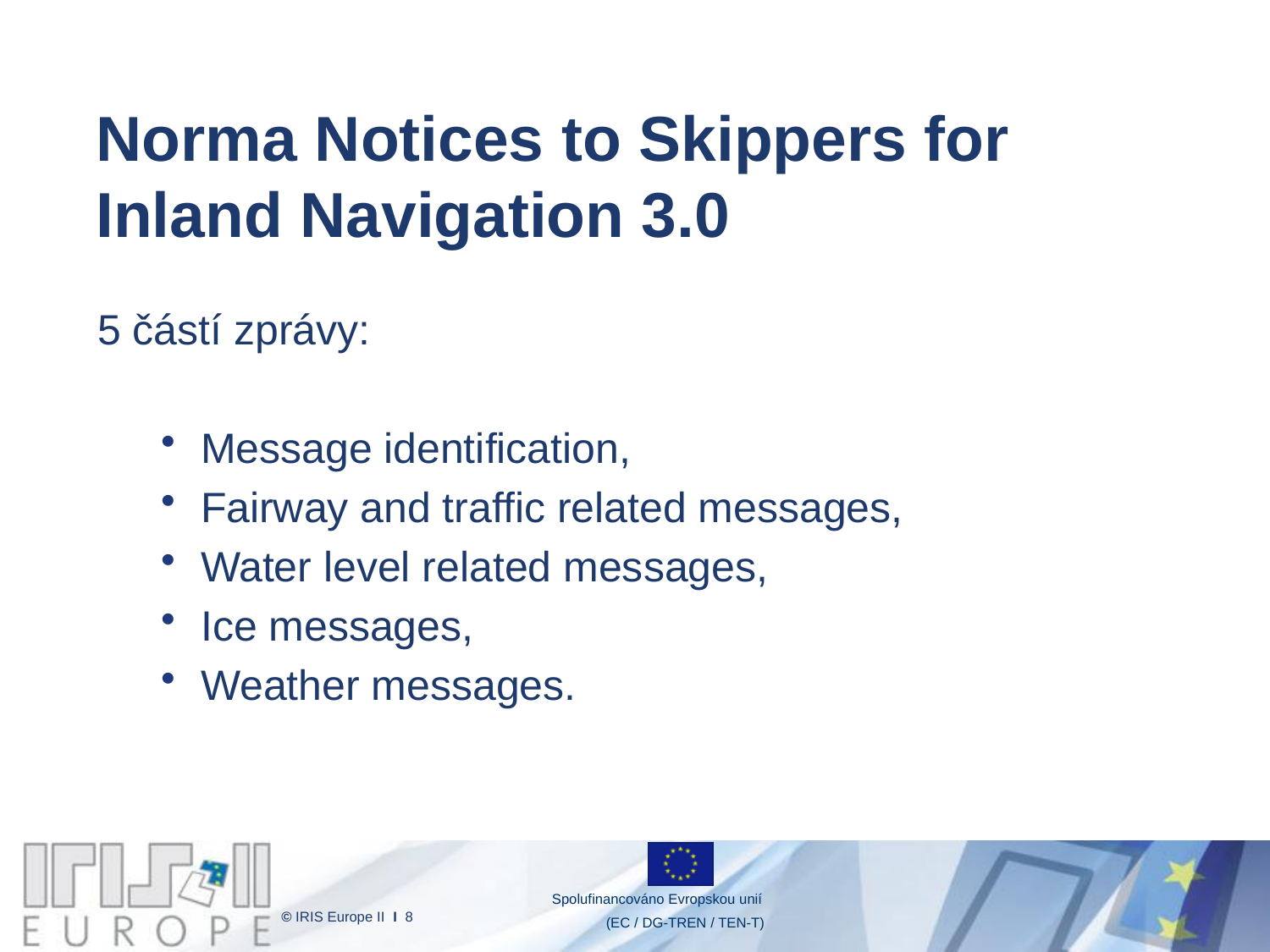

# Norma Notices to Skippers for Inland Navigation 3.0
5 částí zprávy:

Message identification,
Fairway and traffic related messages,
Water level related messages,
Ice messages,
Weather messages.